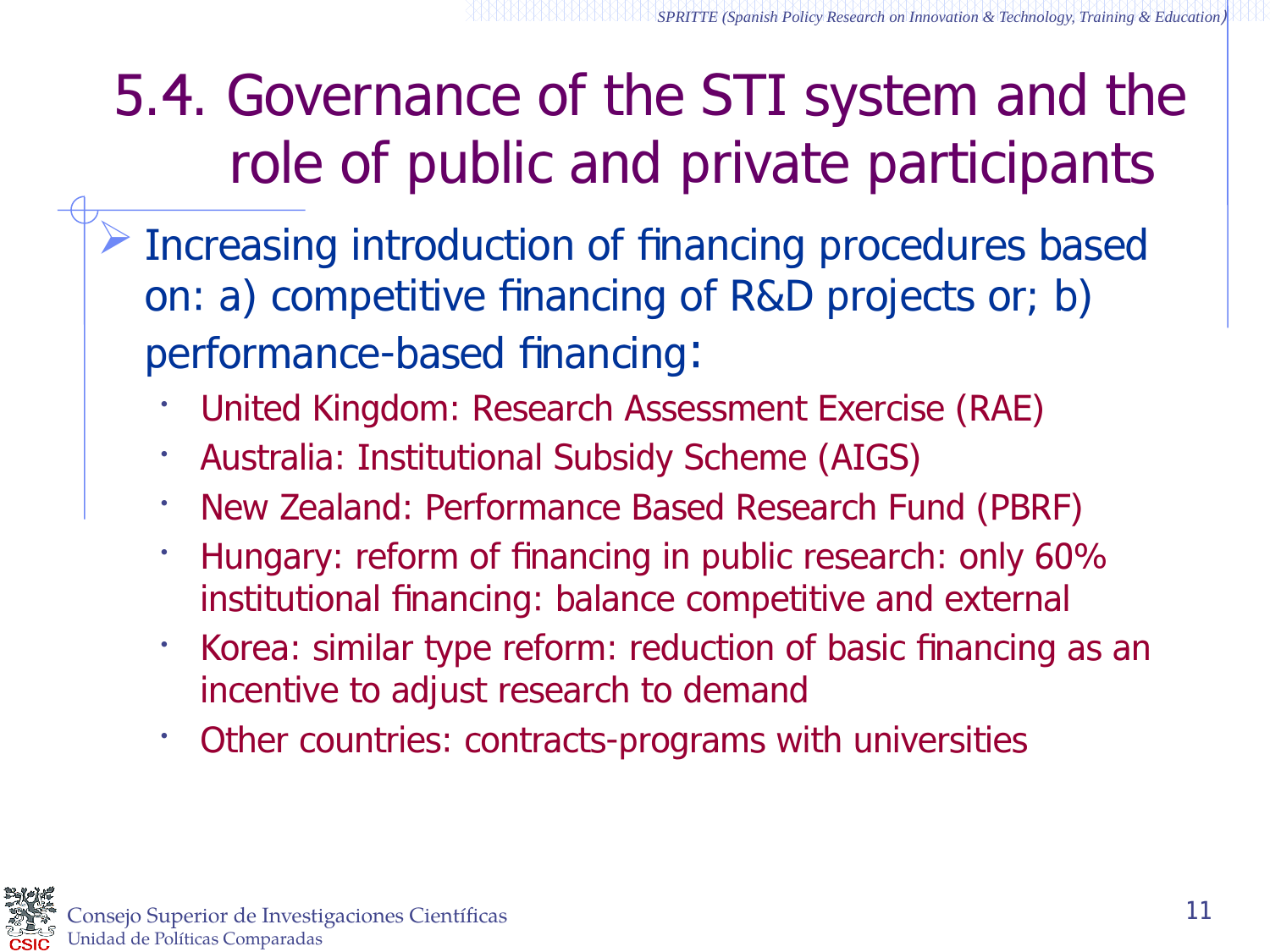

# 5.4. Governance of the STI system and the role of public and private participants
Increasing introduction of financing procedures based on: a) competitive financing of R&D projects or; b) performance-based financing:
United Kingdom: Research Assessment Exercise (RAE)
Australia: Institutional Subsidy Scheme (AIGS)
New Zealand: Performance Based Research Fund (PBRF)
Hungary: reform of financing in public research: only 60% institutional financing: balance competitive and external
Korea: similar type reform: reduction of basic financing as an incentive to adjust research to demand
Other countries: contracts-programs with universities
11